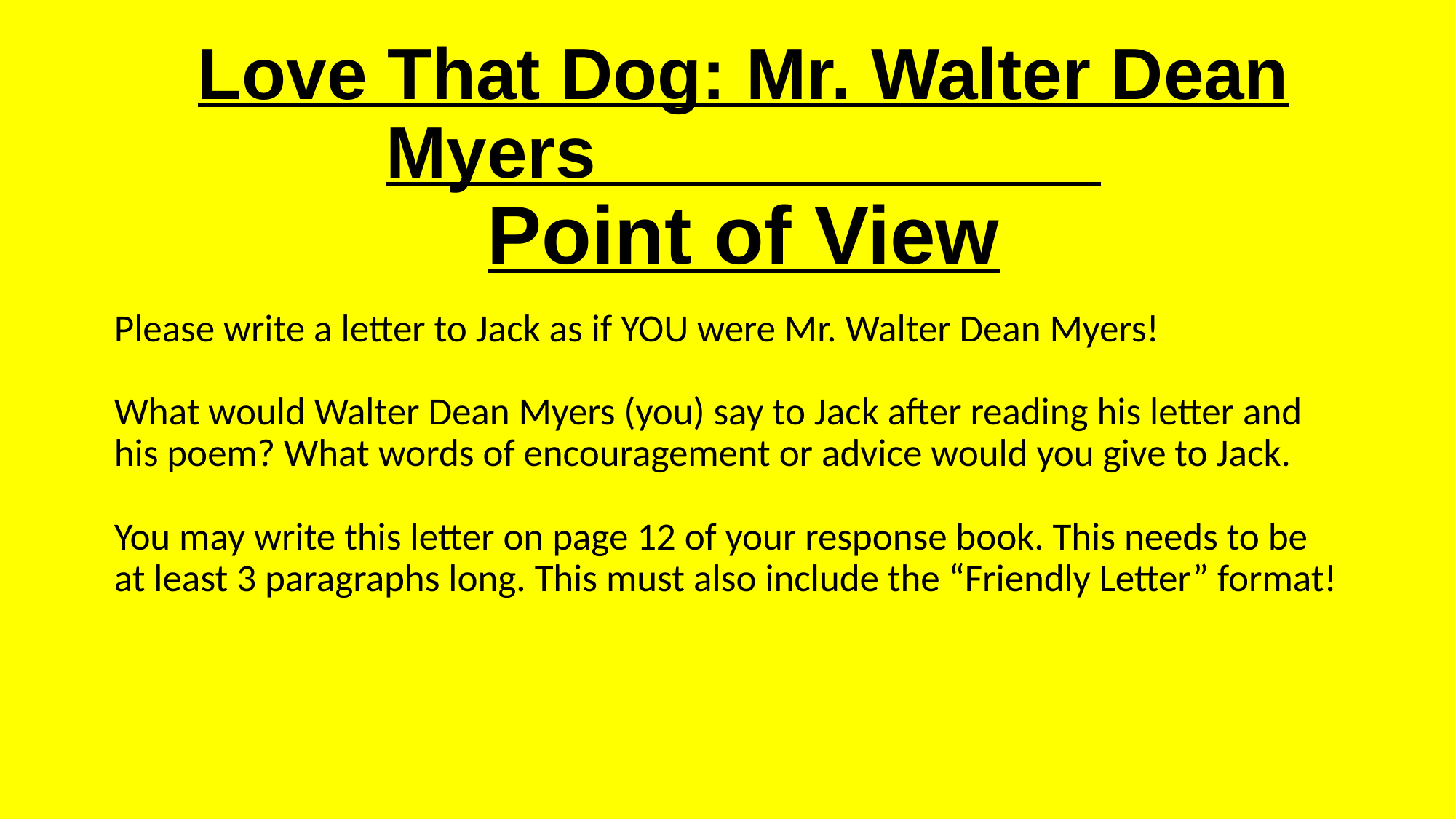

# Love That Dog: Mr. Walter Dean Myers Point of View
Please write a letter to Jack as if YOU were Mr. Walter Dean Myers!
What would Walter Dean Myers (you) say to Jack after reading his letter and his poem? What words of encouragement or advice would you give to Jack.
You may write this letter on page 12 of your response book. This needs to be at least 3 paragraphs long. This must also include the “Friendly Letter” format!